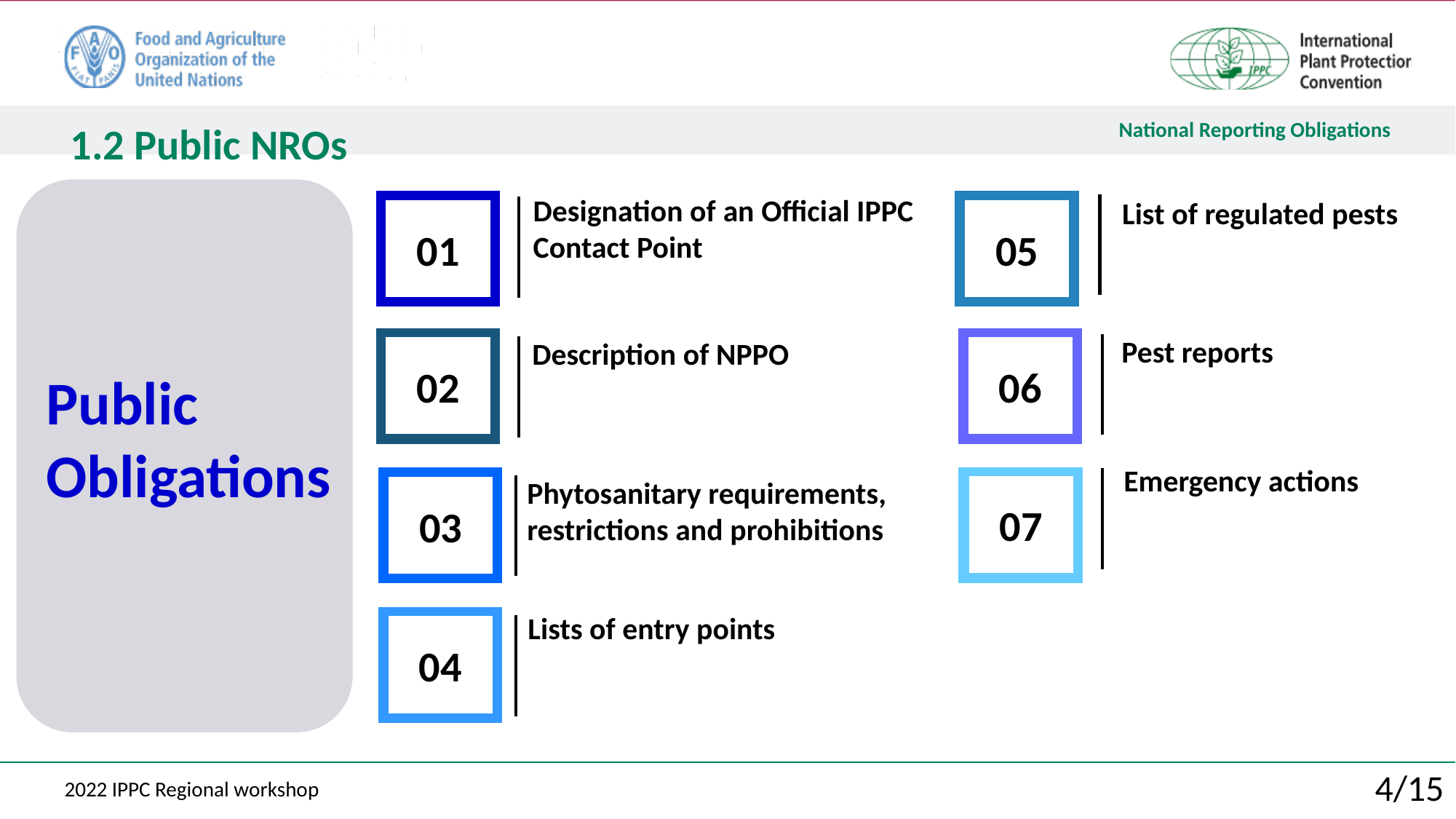

1.2 Public NROs

Designation of an Official IPPC Contact Point
List of regulated pests

01
05
Pest reports
Description of NPPO

02
06
Public
Obligations
Emergency actions

Phytosanitary requirements,
restrictions and prohibitions
07
03
Lists of entry points

04
4/15